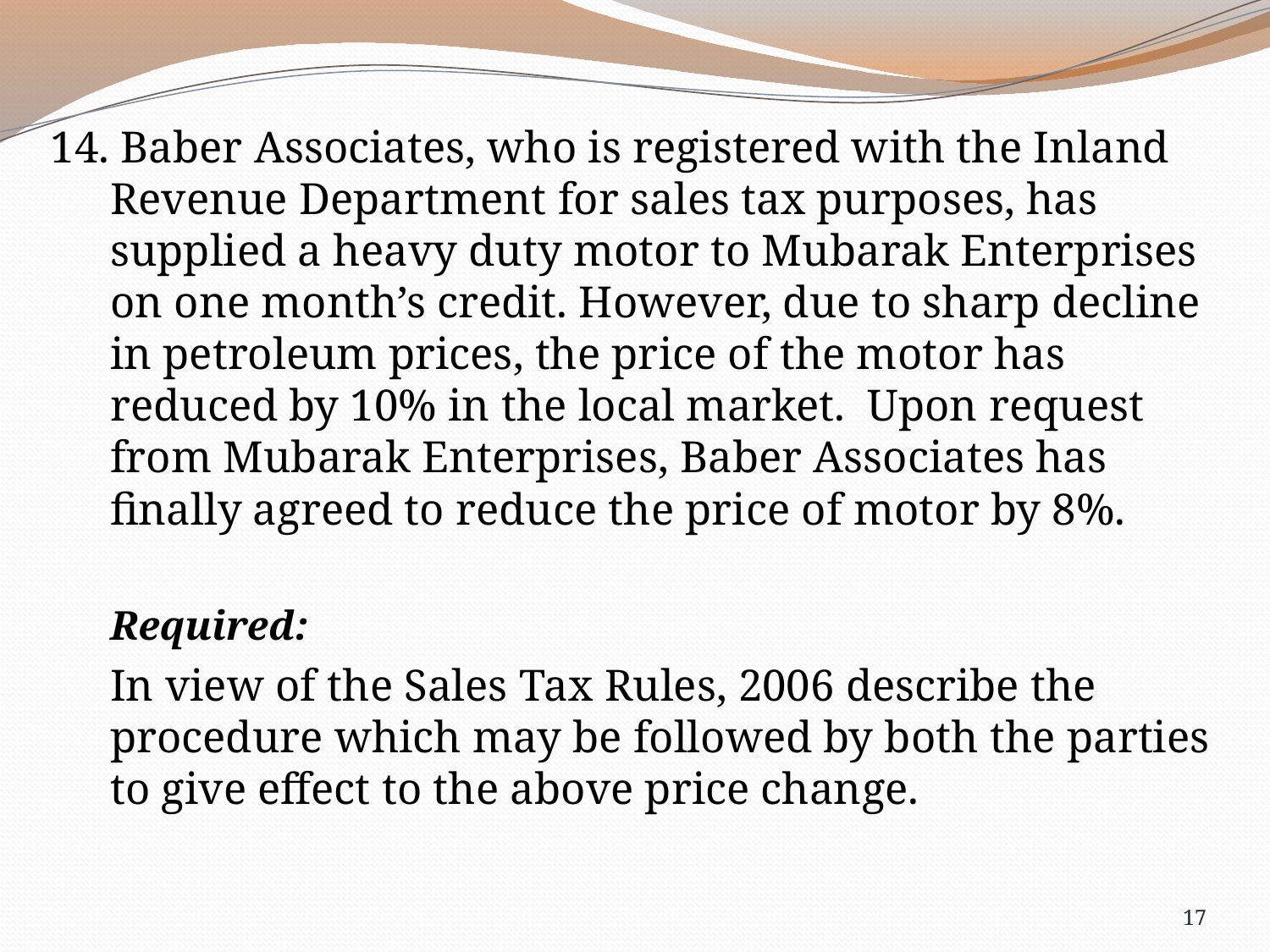

14. Baber Associates, who is registered with the Inland Revenue Department for sales tax purposes, has supplied a heavy duty motor to Mubarak Enterprises on one month’s credit. However, due to sharp decline in petroleum prices, the price of the motor has reduced by 10% in the local market.  Upon request from Mubarak Enterprises, Baber Associates has finally agreed to reduce the price of motor by 8%.

	Required:
	In view of the Sales Tax Rules, 2006 describe the procedure which may be followed by both the parties to give effect to the above price change.

17